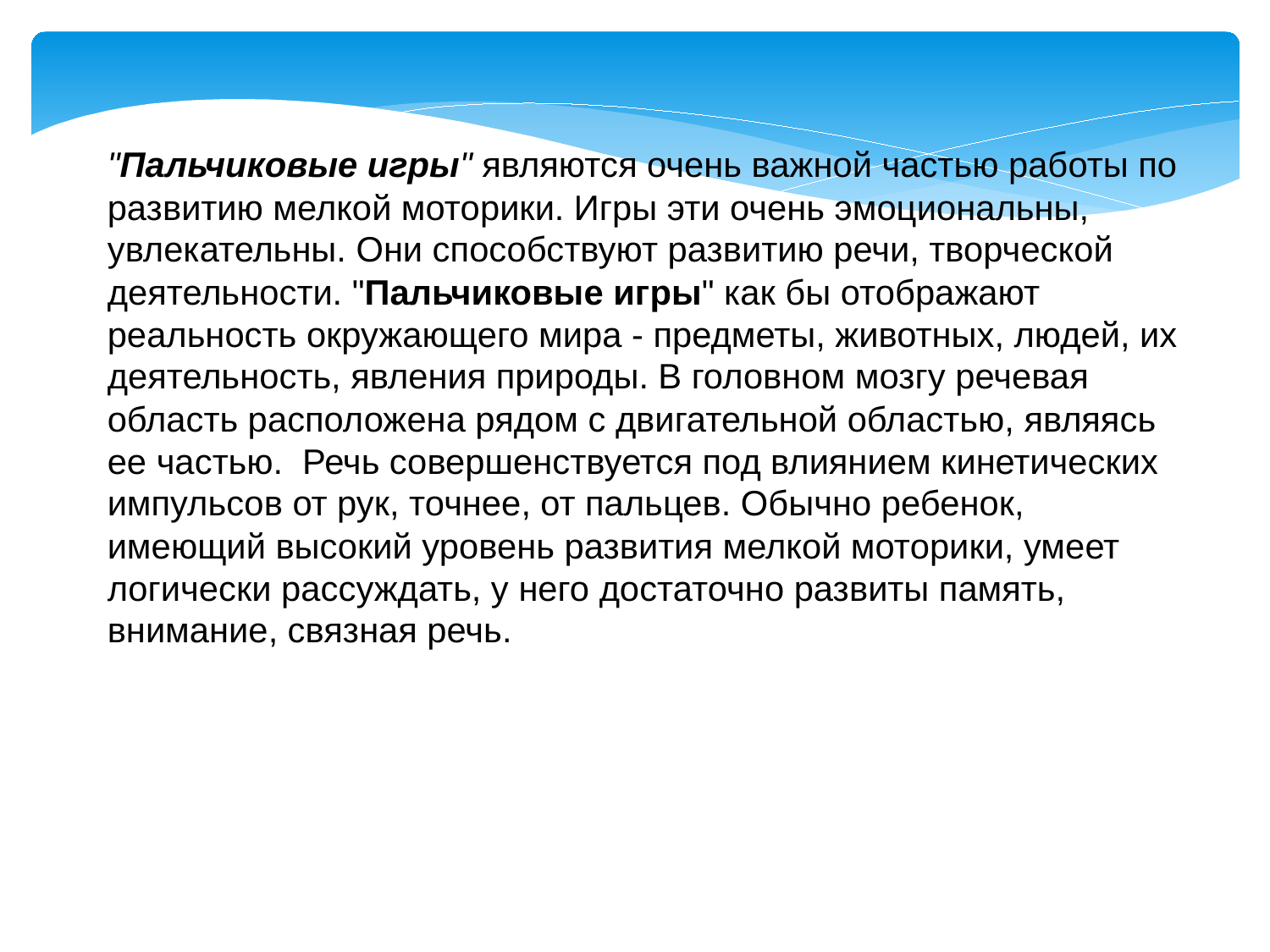

"Пальчиковые игры" являются очень важной частью работы по развитию мелкой моторики. Игры эти очень эмоциональны, увлекательны. Они способствуют развитию речи, творческой деятельности. "Пальчиковые игры" как бы отображают реальность окружающего мира - предметы, животных, людей, их деятельность, явления природы. В головном мозгу речевая область расположена рядом с двигательной областью, являясь ее частью.  Речь совершенствуется под влиянием кинетических импульсов от рук, точнее, от пальцев. Обычно ребенок, имеющий высокий уровень развития мелкой моторики, умеет логически рассуждать, у него достаточно развиты память, внимание, связная речь.